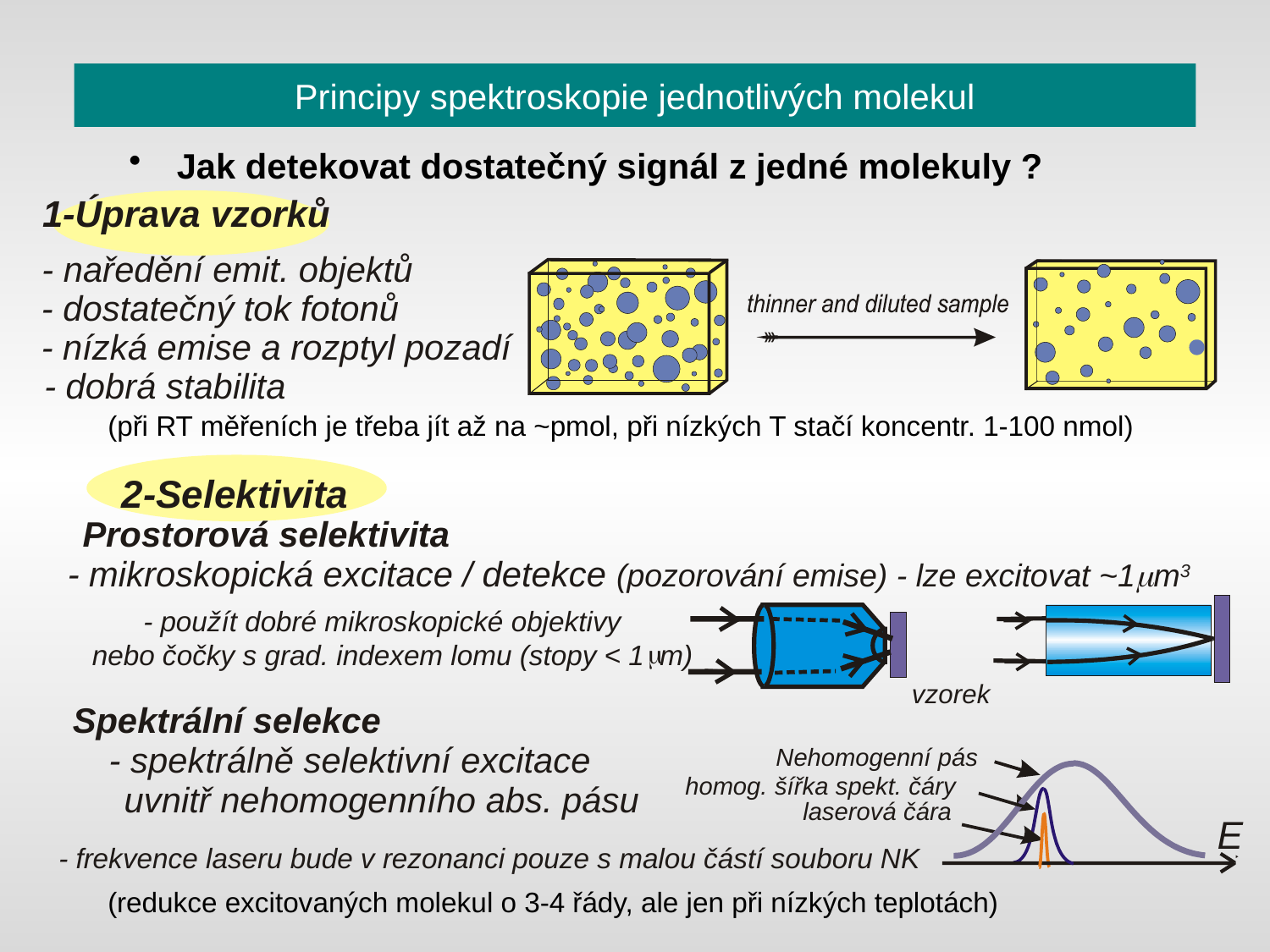

# Principy spektroskopie jednotlivých molekul
Jak detekovat dostatečný signál z jedné molekuly ?
1-Úprava vzorků

- naředění emit. objektů

- dostatečný tok fotonů
- nízká emise a rozptyl pozadí
- dobrá stabilita

(při RT měřeních je třeba jít až na ~pmol, při nízkých T stačí koncentr. 1-100 nmol)

2-Selektivita

Prostorová selektivita
    - mikroskopická excitace / detekce (pozorování emise) - lze excitovat ~1μm3

- použít dobré mikroskopické objektivy
μ
  nebo čočky s grad. indexem lomu (stopy < 1  m)
vzorek
Spektrální selekce

    - spektrálně selektivní excitace
Nehomogenní pás

E

homog. šířka spekt. čáry
     uvnitř nehomogenního abs. pásu
laserová čára
- frekvence laseru bude v rezonanci pouze s malou částí souboru NK

(redukce excitovaných molekul o 3-4 řády, ale jen při nízkých teplotách)